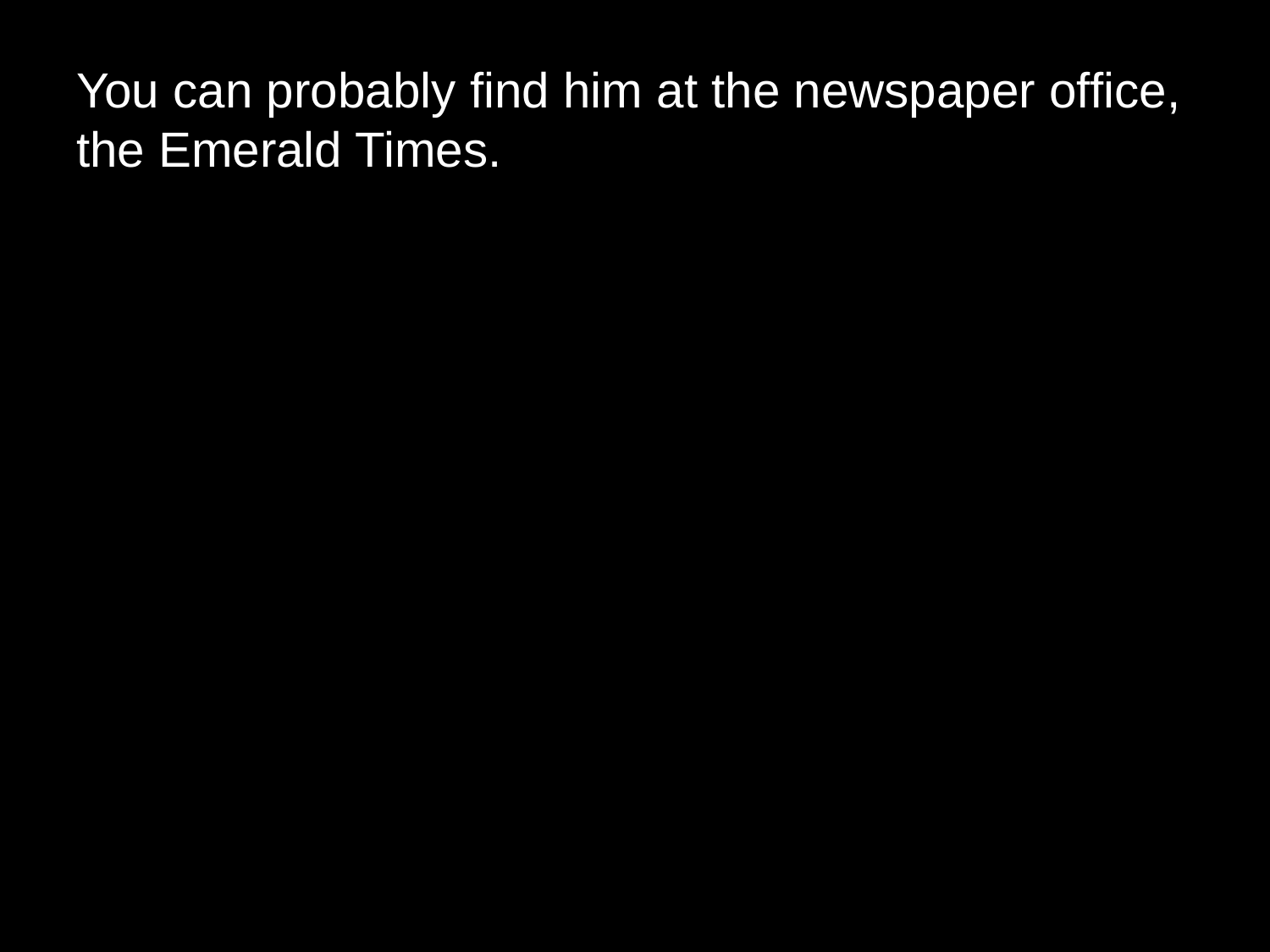

# You can probably find him at the newspaper office, the Emerald Times.